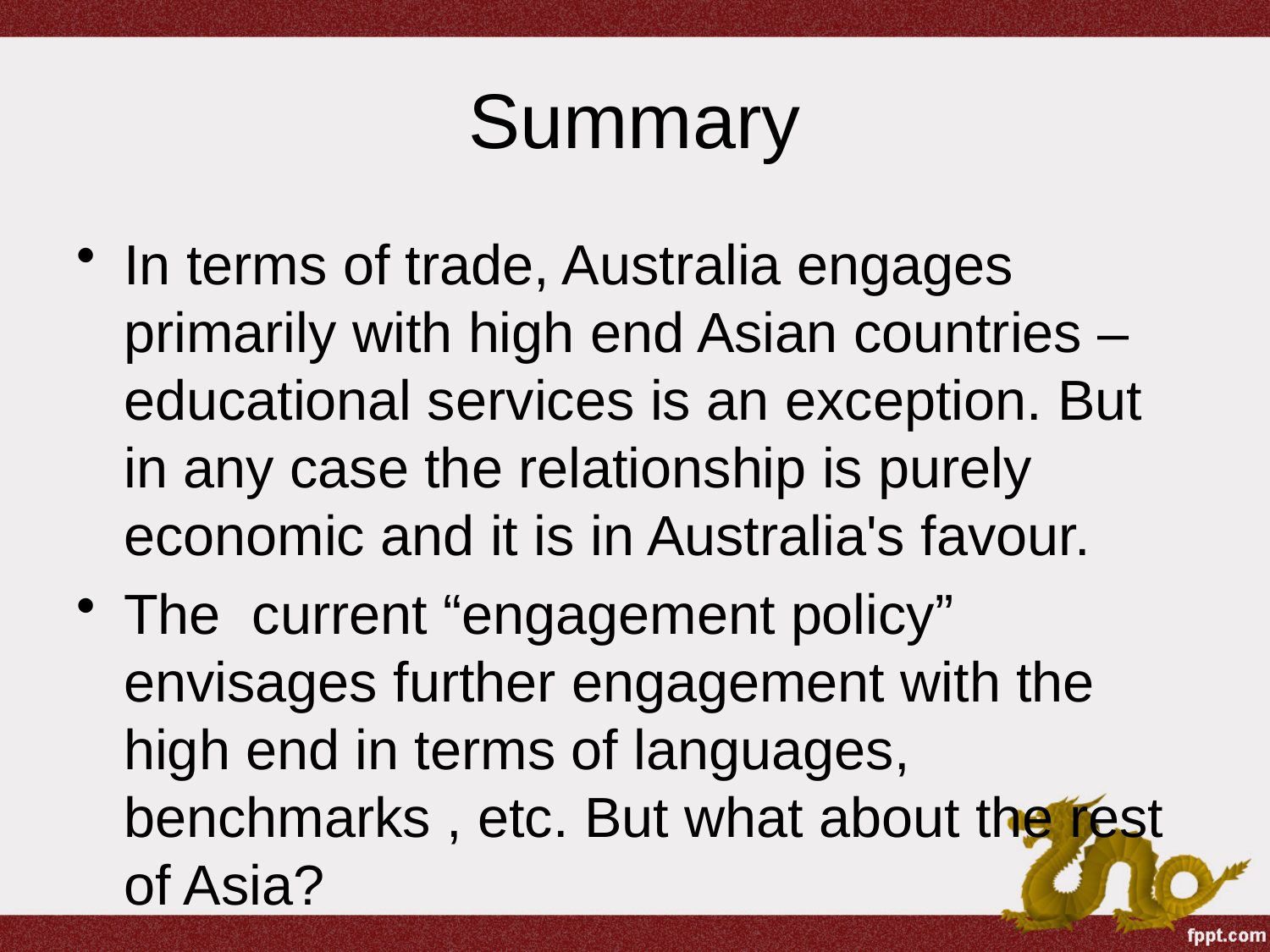

# Summary
In terms of trade, Australia engages primarily with high end Asian countries – educational services is an exception. But in any case the relationship is purely economic and it is in Australia's favour.
The  current “engagement policy” envisages further engagement with the high end in terms of languages,  benchmarks , etc. But what about the rest of Asia?